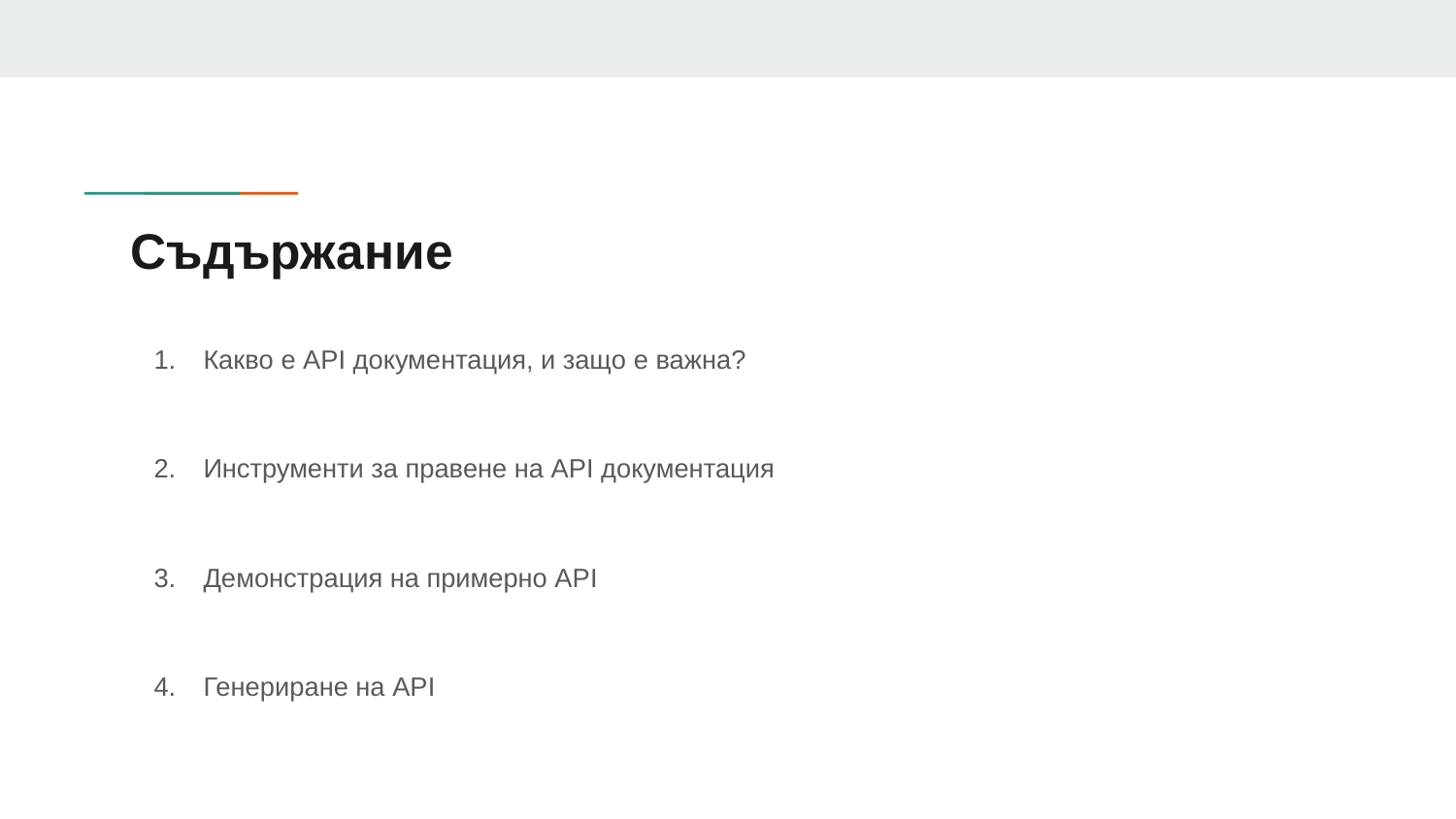

# Съдържание
Какво е API документация, и защo e важна?

Инструменти за правене на API документация

Демонстрация на примерно API

Генериране на API